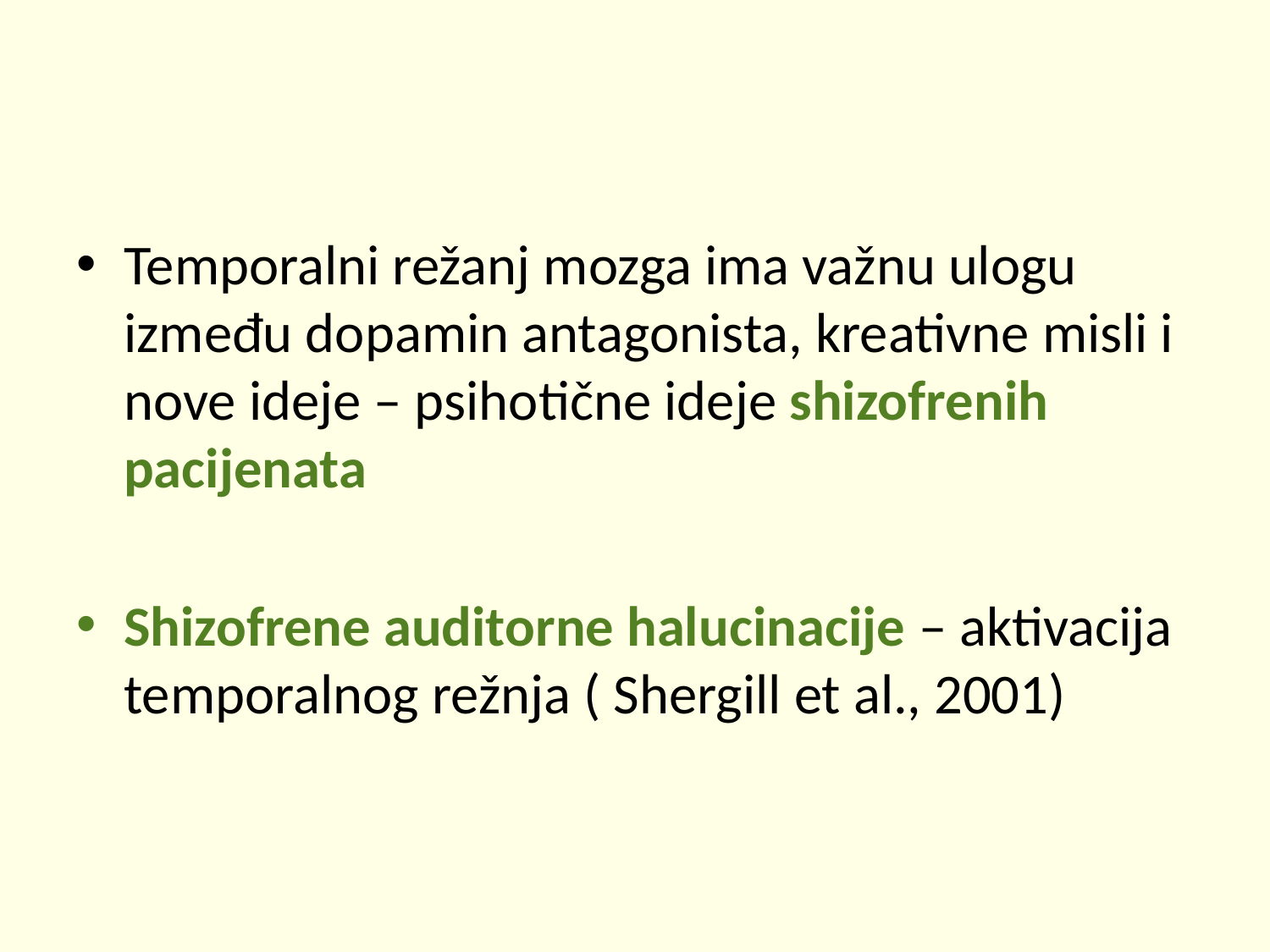

#
Temporalni režanj mozga ima važnu ulogu između dopamin antagonista, kreativne misli i nove ideje – psihotične ideje shizofrenih pacijenata

Shizofrene auditorne halucinacije – aktivacija temporalnog režnja ( Shergill et al., 2001)